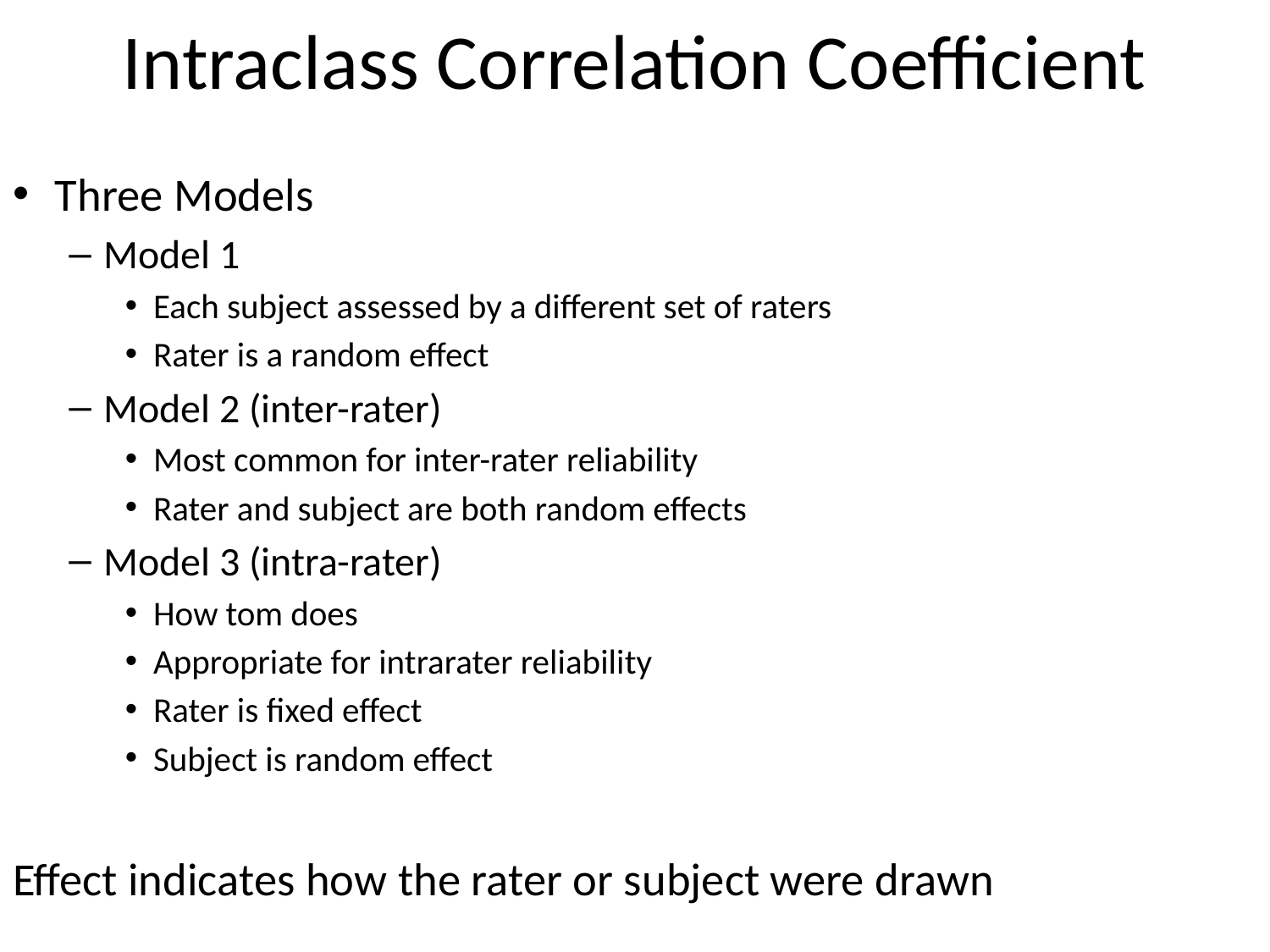

# Intraclass Correlation Coefficient
Three Models
Model 1
Each subject assessed by a different set of raters
Rater is a random effect
Model 2 (inter-rater)
Most common for inter-rater reliability
Rater and subject are both random effects
Model 3 (intra-rater)
How tom does
Appropriate for intrarater reliability
Rater is fixed effect
Subject is random effect

Effect indicates how the rater or subject were drawn